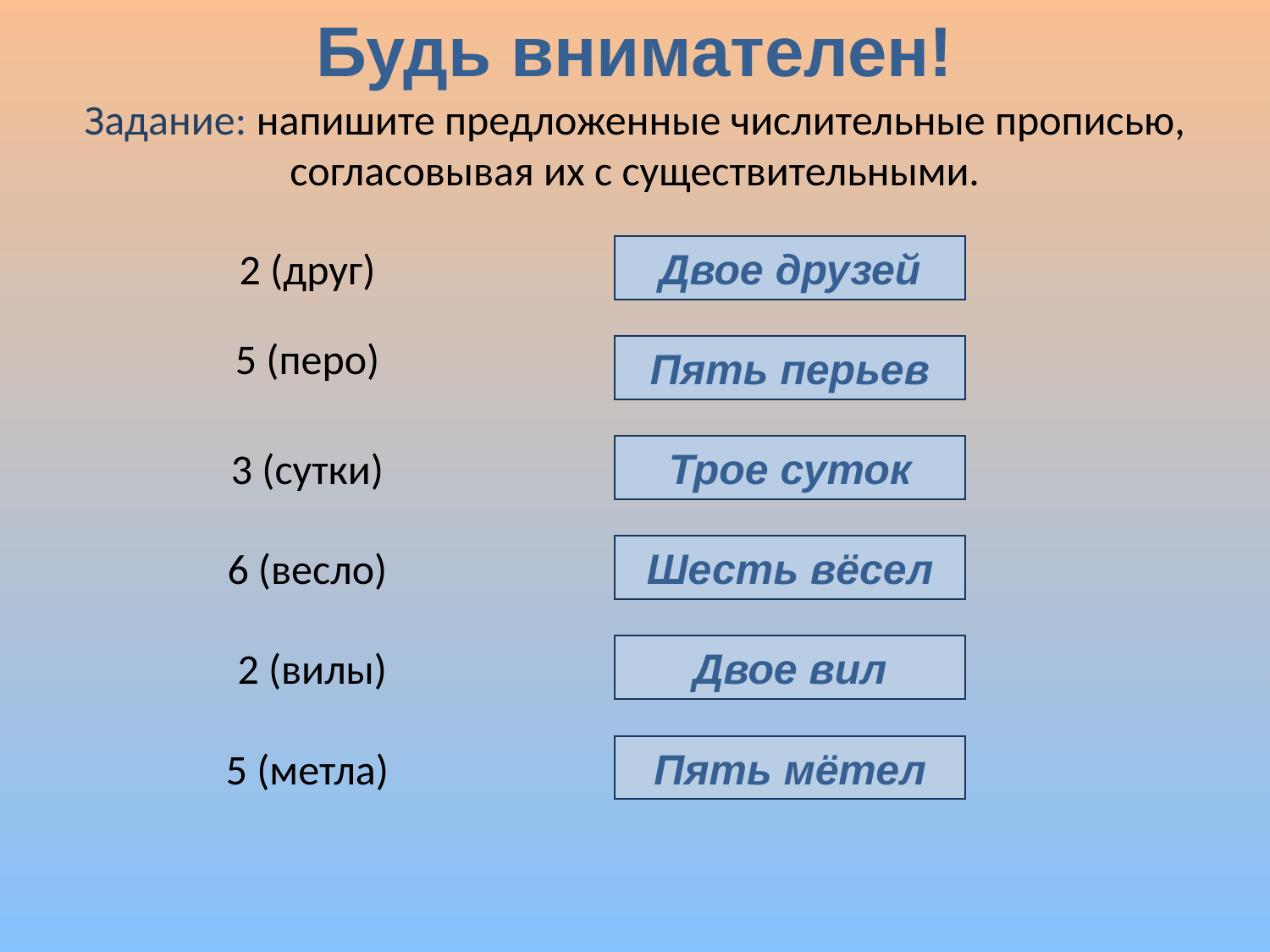

Будь внимателен!
Задание: напишите предложенные числительные прописью, согласовывая их с существительными.
2 (друг)
Двое друзей
5 (перо)
Пять перьев
3 (сутки)
Трое суток
6 (весло)
Шесть вёсел
2 (вилы)
Двое вил
5 (метла)
Пять мётел